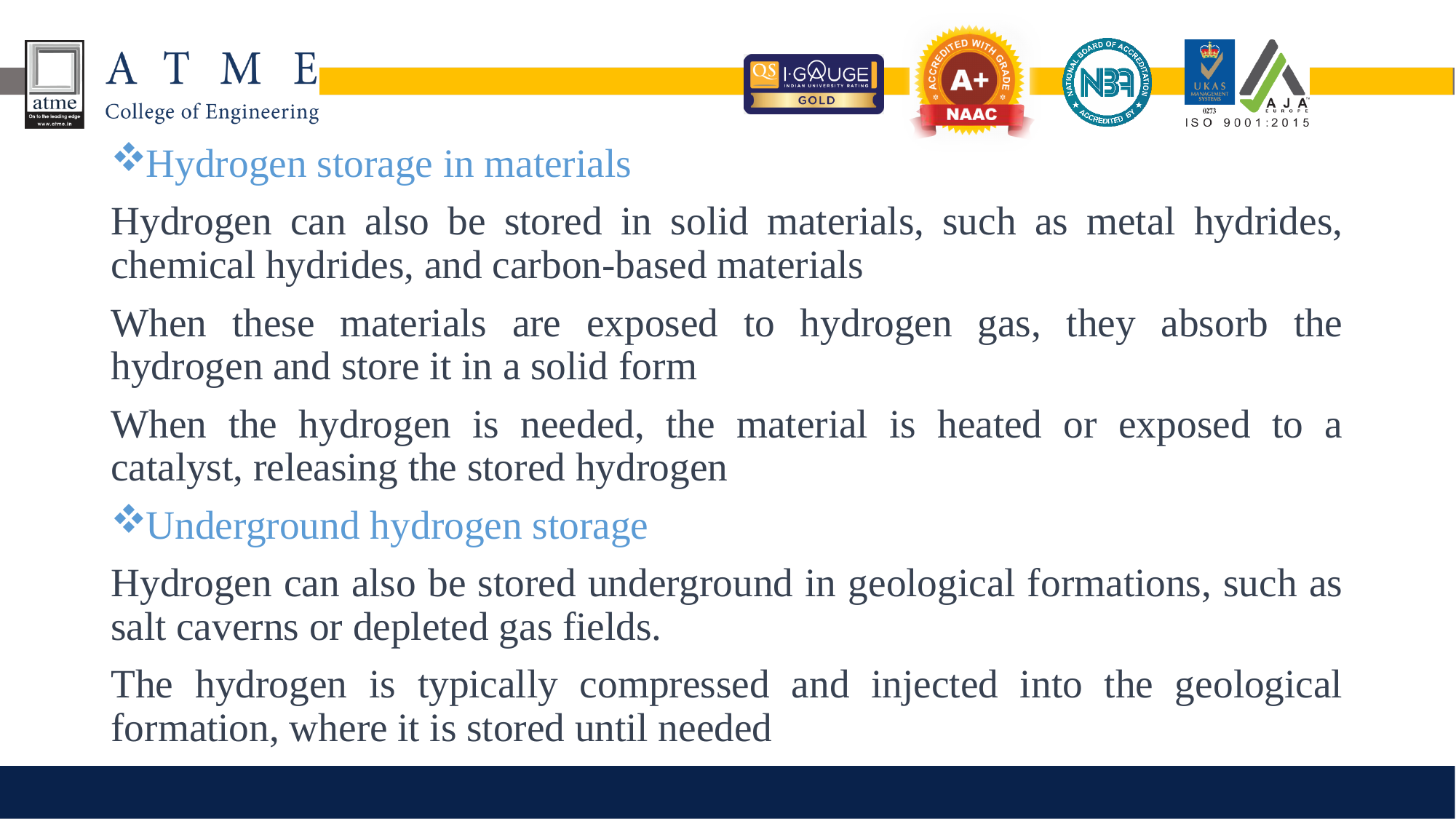

Hydrogen storage in materials
Hydrogen can also be stored in solid materials, such as metal hydrides, chemical hydrides, and carbon-based materials
When these materials are exposed to hydrogen gas, they absorb the hydrogen and store it in a solid form
When the hydrogen is needed, the material is heated or exposed to a catalyst, releasing the stored hydrogen
Underground hydrogen storage
Hydrogen can also be stored underground in geological formations, such as salt caverns or depleted gas fields.
The hydrogen is typically compressed and injected into the geological formation, where it is stored until needed